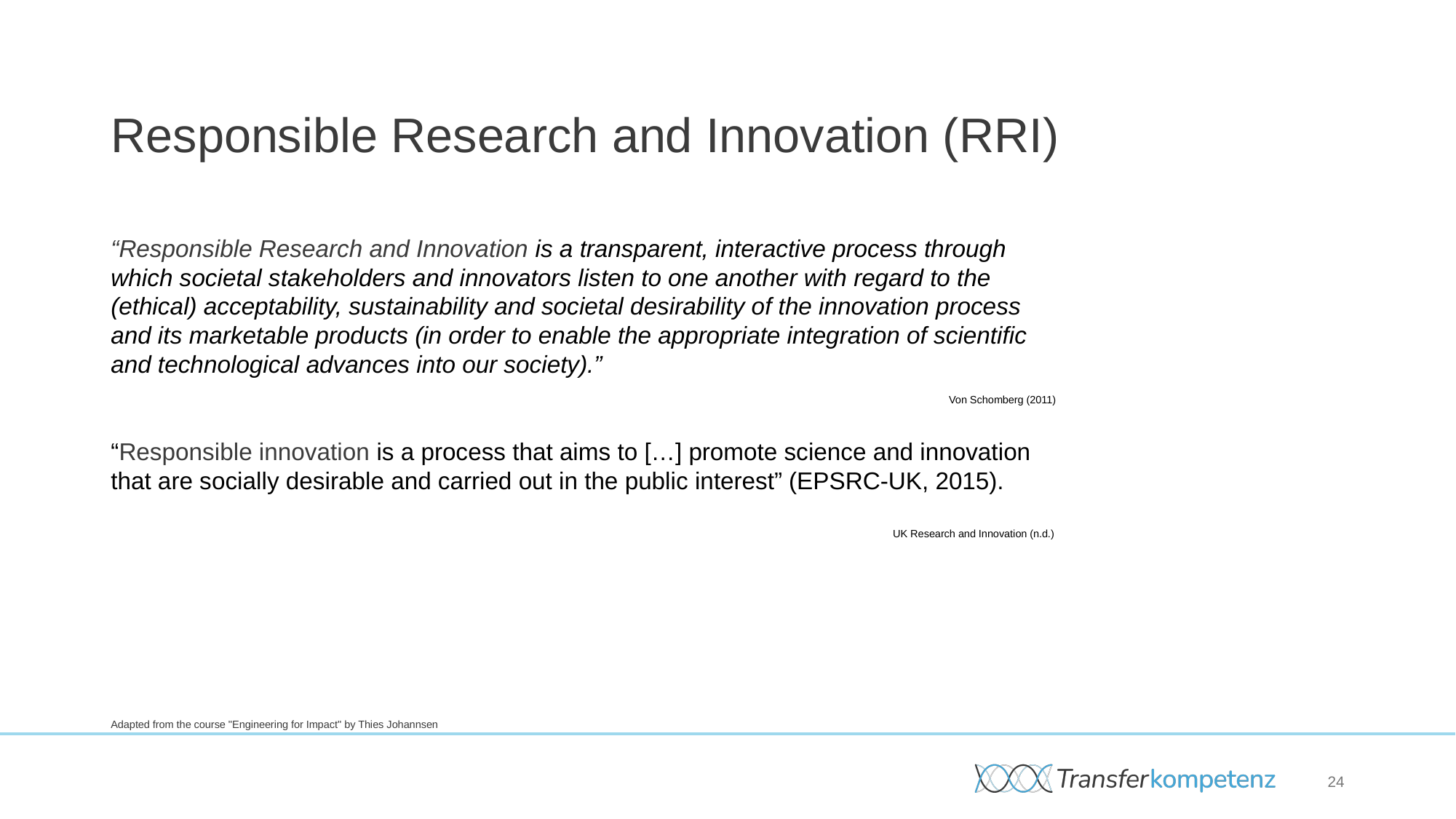

# Responsible Research and Innovation (RRI)
“Responsible Research and Innovation is a transparent, interactive process through which societal stakeholders and innovators listen to one another with regard to the (ethical) acceptability, sustainability and societal desirability of the innovation process and its marketable products (in order to enable the appropriate integration of scientific and technological advances into our society).”

“Responsible innovation is a process that aims to […] promote science and innovation that are socially desirable and carried out in the public interest” (EPSRC-UK, 2015).

Von Schomberg (2011)
UK Research and Innovation (n.d.)
Adapted from the course "Engineering for Impact" by Thies Johannsen
24